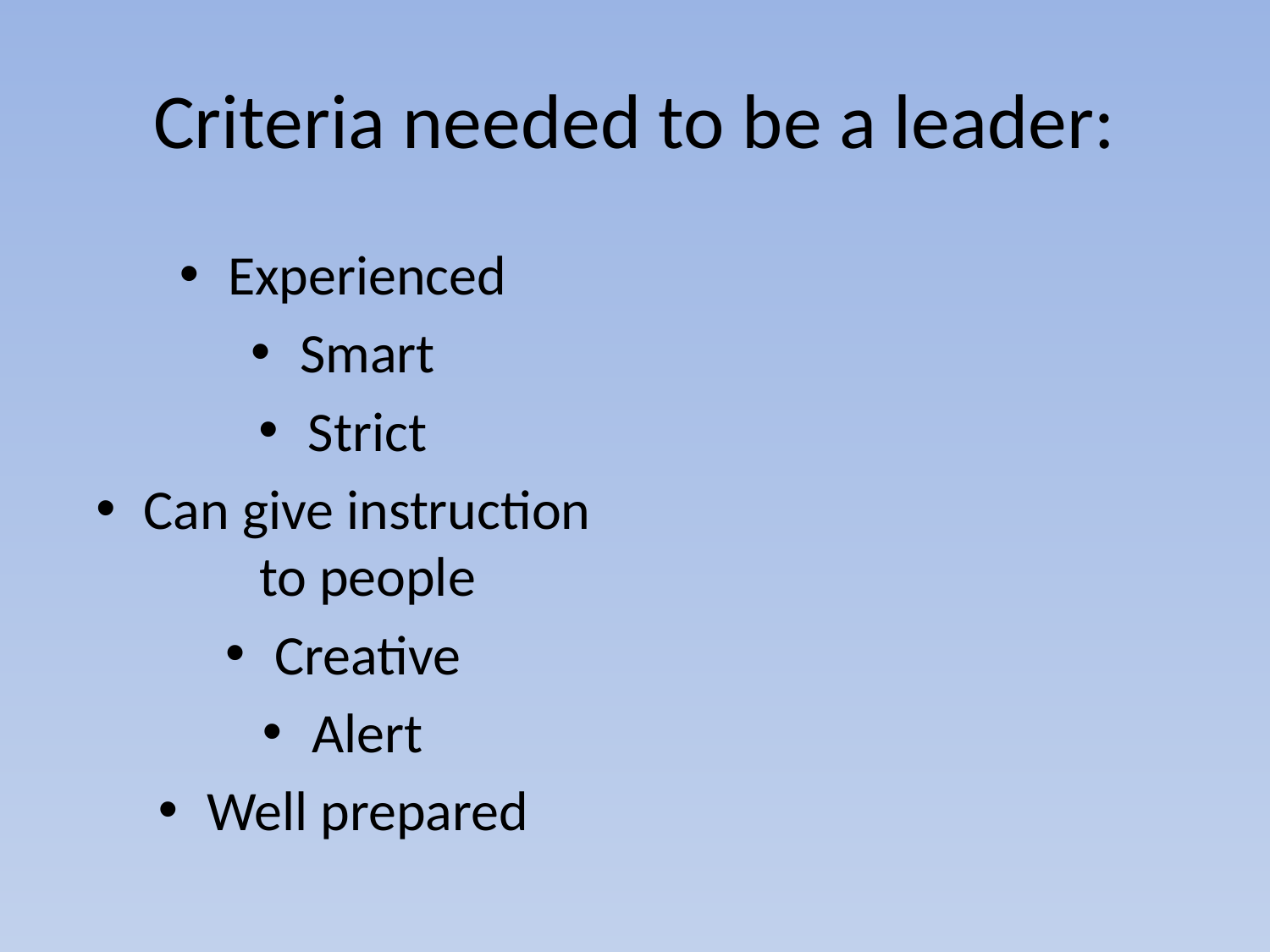

# Criteria needed to be a leader:
Experienced
Smart
Strict
Can give instruction to people
Creative
Alert
Well prepared